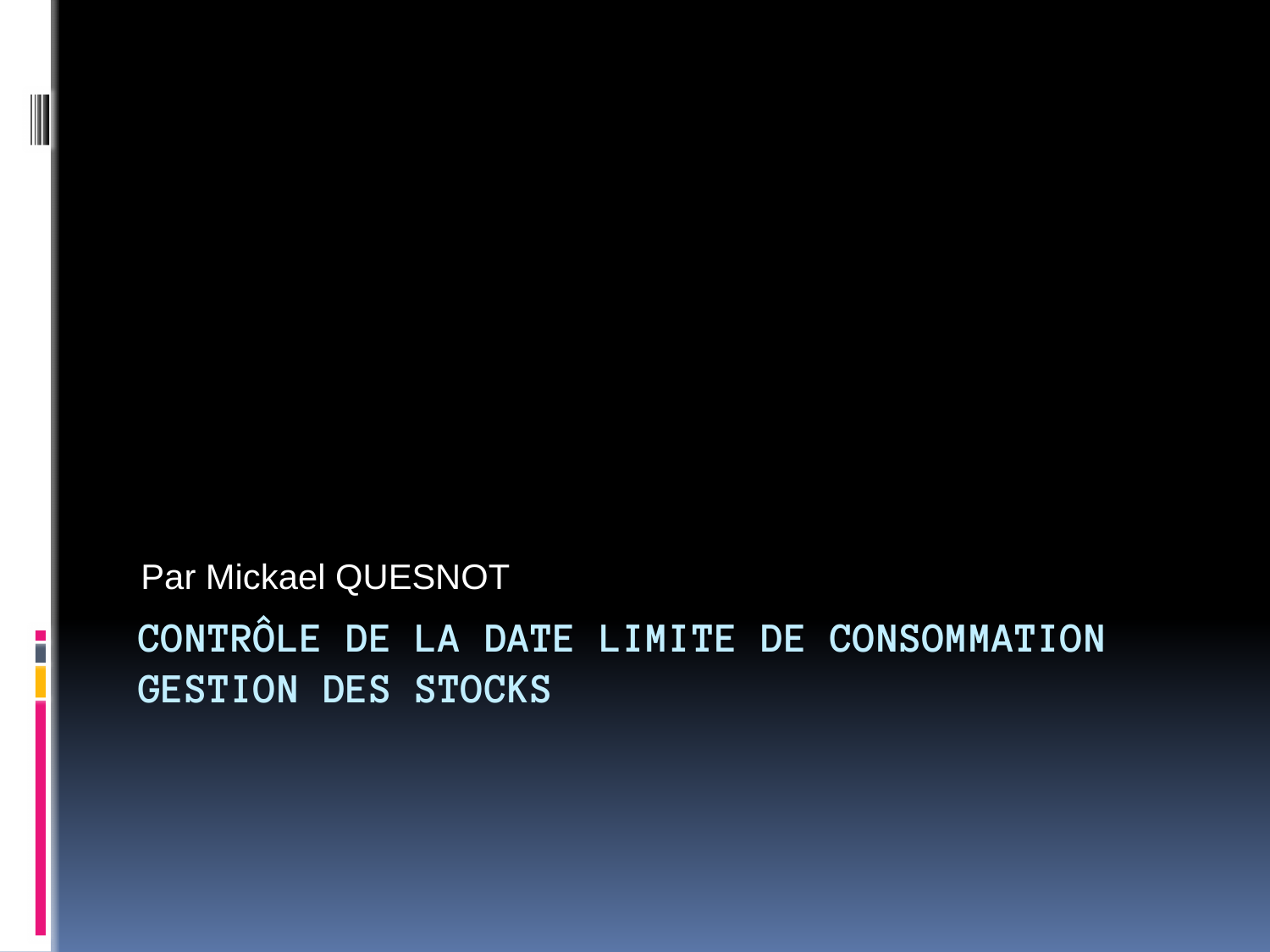

Par Mickael QUESNOT
# Contrôle de la date limite de consommation gestion des stocks